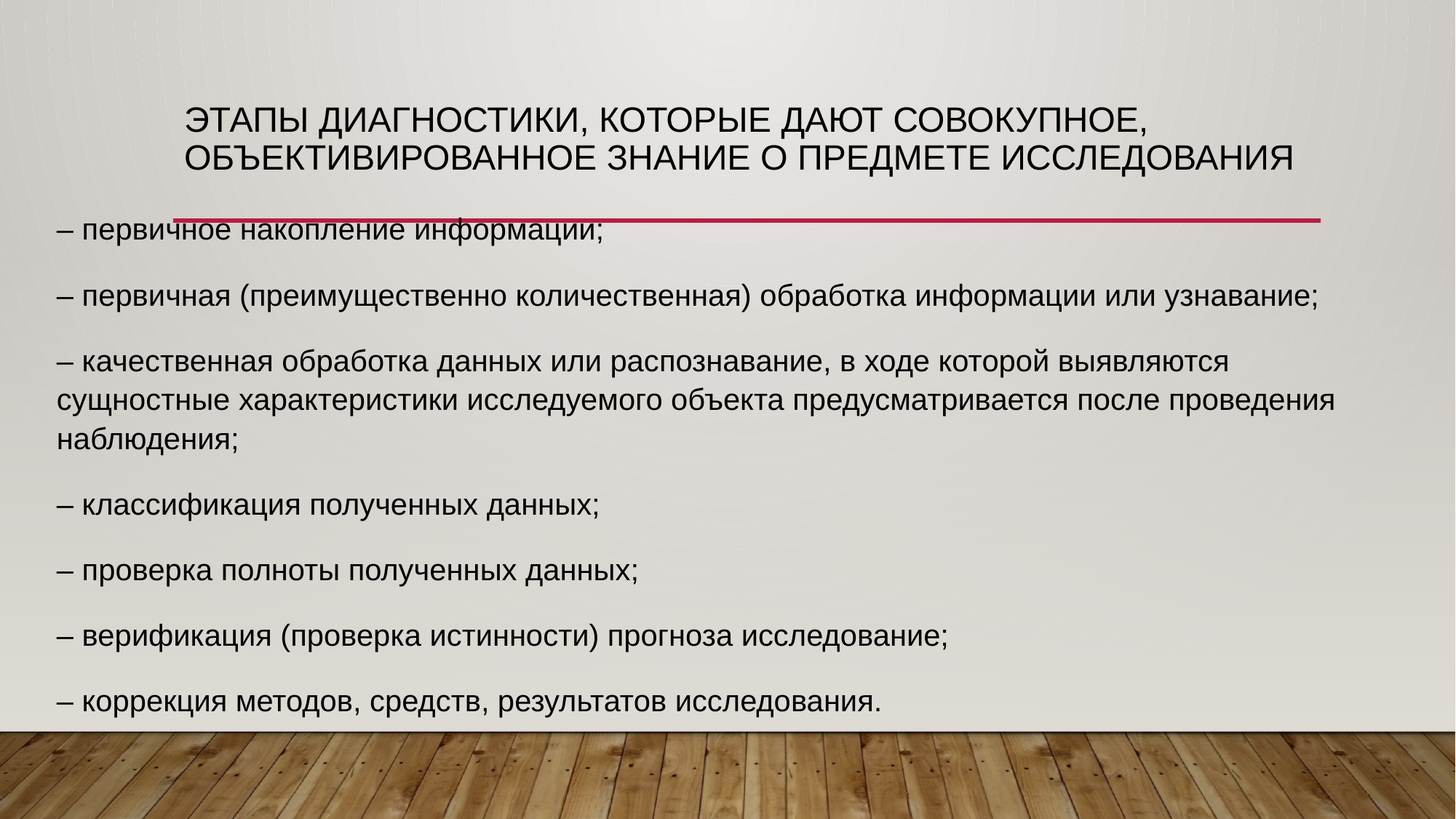

# Этапы диагностики, которые дают совокупное, объективированное знание о предмете исследования
– первичное накопление информации;
– первичная (преимущественно количественная) обработка информации или узнавание;
– качественная обработка данных или распознавание, в ходе которой выявляются сущностные характеристики исследуемого объекта предусматривается после проведения наблюдения;
– классификация полученных данных;
– проверка полноты полученных данных;
– верификация (проверка истинности) прогноза исследование;
– коррекция методов, средств, результатов исследования.